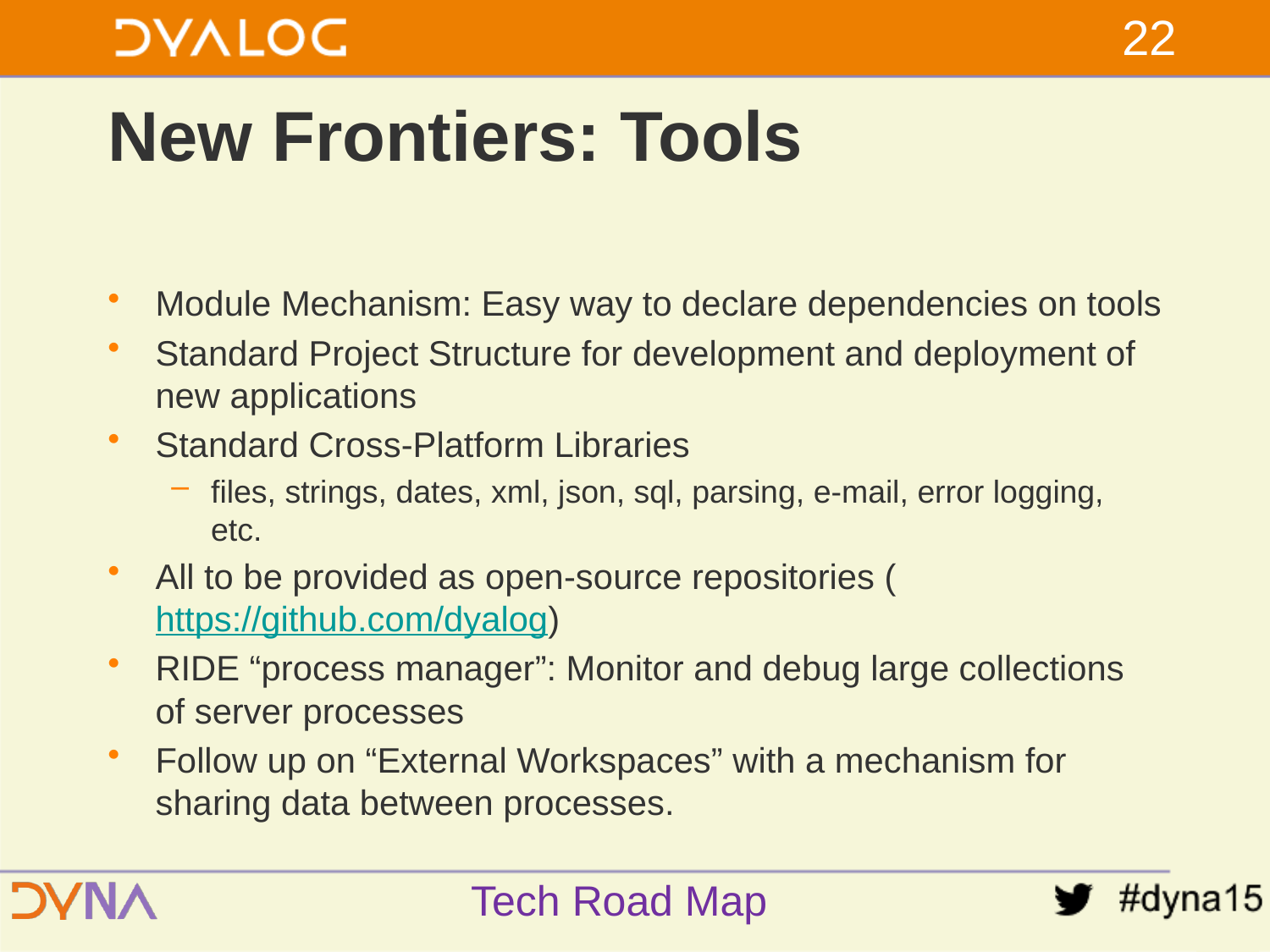

22
# New Frontiers: Tools
Module Mechanism: Easy way to declare dependencies on tools
Standard Project Structure for development and deployment of new applications
Standard Cross-Platform Libraries
files, strings, dates, xml, json, sql, parsing, e-mail, error logging, etc.
All to be provided as open-source repositories (https://github.com/dyalog)
RIDE “process manager”: Monitor and debug large collections of server processes
Follow up on “External Workspaces” with a mechanism for sharing data between processes.

Tech Road Map